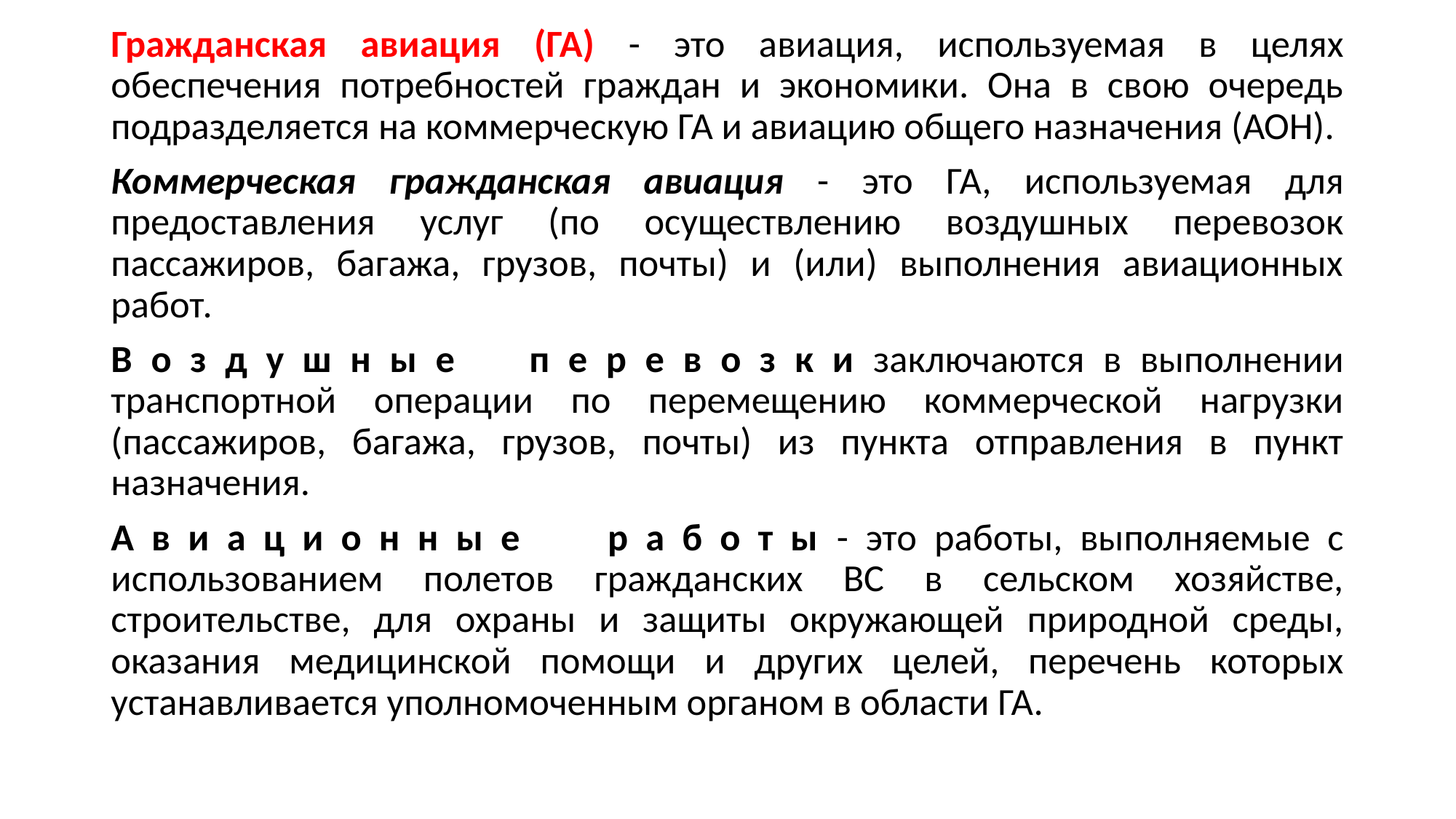

Гражданская авиация (ГА) - это авиация, используемая в целях обеспечения потребностей граждан и экономики. Она в свою очередь подразделяется на коммерческую ГА и авиацию общего назначения (АОН).
Коммерческая гражданская авиация - это ГА, используемая для предоставления услуг (по осуществлению воздушных перевозок пассажиров, багажа, грузов, почты) и (или) выполнения авиационных работ.
В о з д у ш н ы е    п е р е в о з к и заключаются в выполнении транспортной операции по перемещению коммерческой нагрузки (пассажиров, багажа, грузов, почты) из пункта отправления в пункт назначения.
А в и а ц и о н н ы е     р а б о т ы - это работы, выполняемые с использованием полетов гражданских ВС в сельском хозяйстве, строительстве, для охраны и защиты окружающей природной среды, оказания медицинской помощи и других целей, перечень которых устанавливается уполномоченным органом в области ГА.